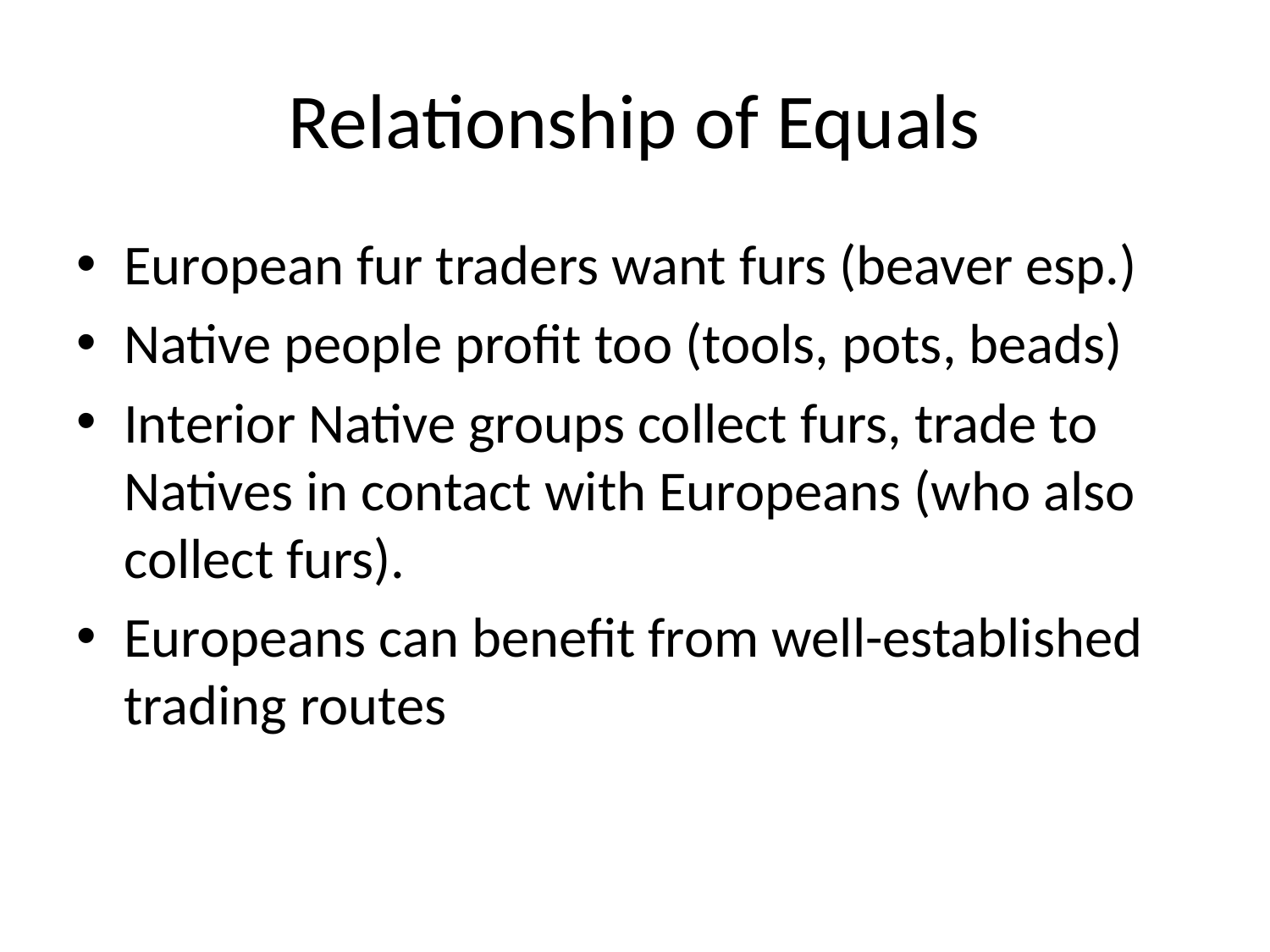

# Relationship of Equals
European fur traders want furs (beaver esp.)
Native people profit too (tools, pots, beads)
Interior Native groups collect furs, trade to Natives in contact with Europeans (who also collect furs).
Europeans can benefit from well-established trading routes